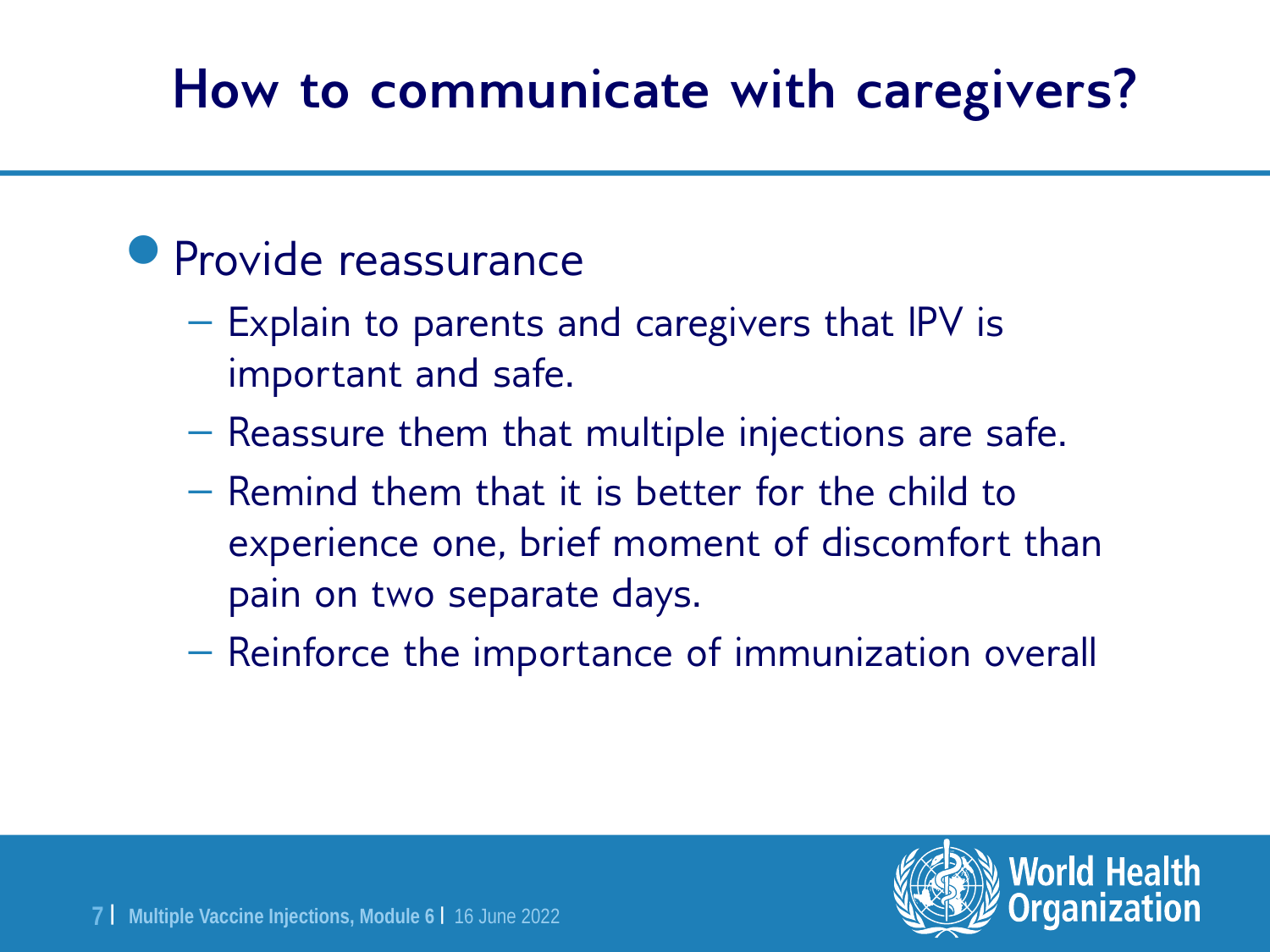

How to communicate with caregivers?
Provide reassurance
Explain to parents and caregivers that IPV is important and safe.
Reassure them that multiple injections are safe.
Remind them that it is better for the child to experience one, brief moment of discomfort than pain on two separate days.
Reinforce the importance of immunization overall